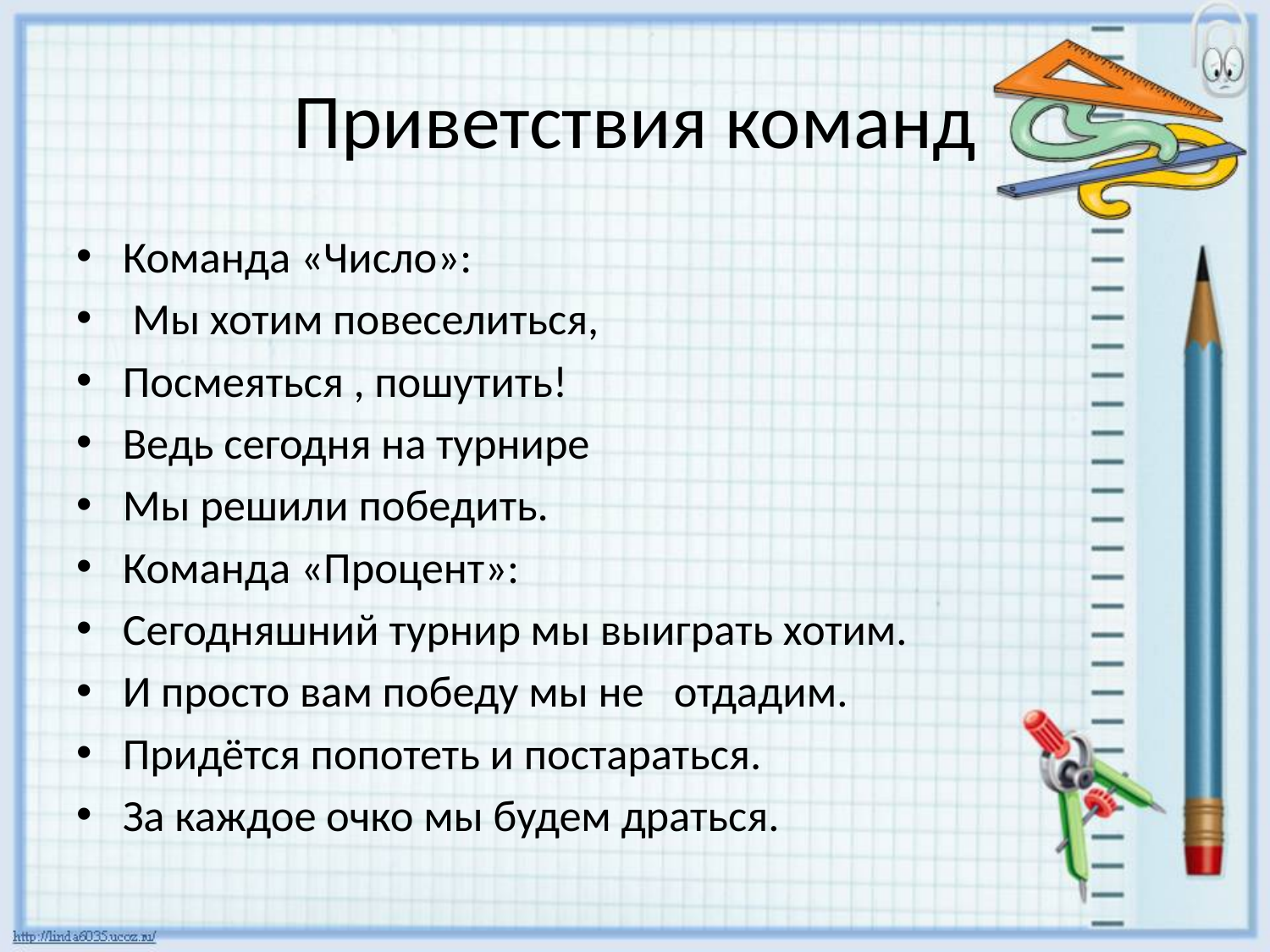

# Приветствия команд
Команда «Число»:
 Мы хотим повеселиться,
Посмеяться , пошутить!
Ведь сегодня на турнире
Мы решили победить.
Команда «Процент»:
Сегодняшний турнир мы выиграть хотим.
И просто вам победу мы не   отдадим.
Придётся попотеть и постараться.
За каждое очко мы будем драться.